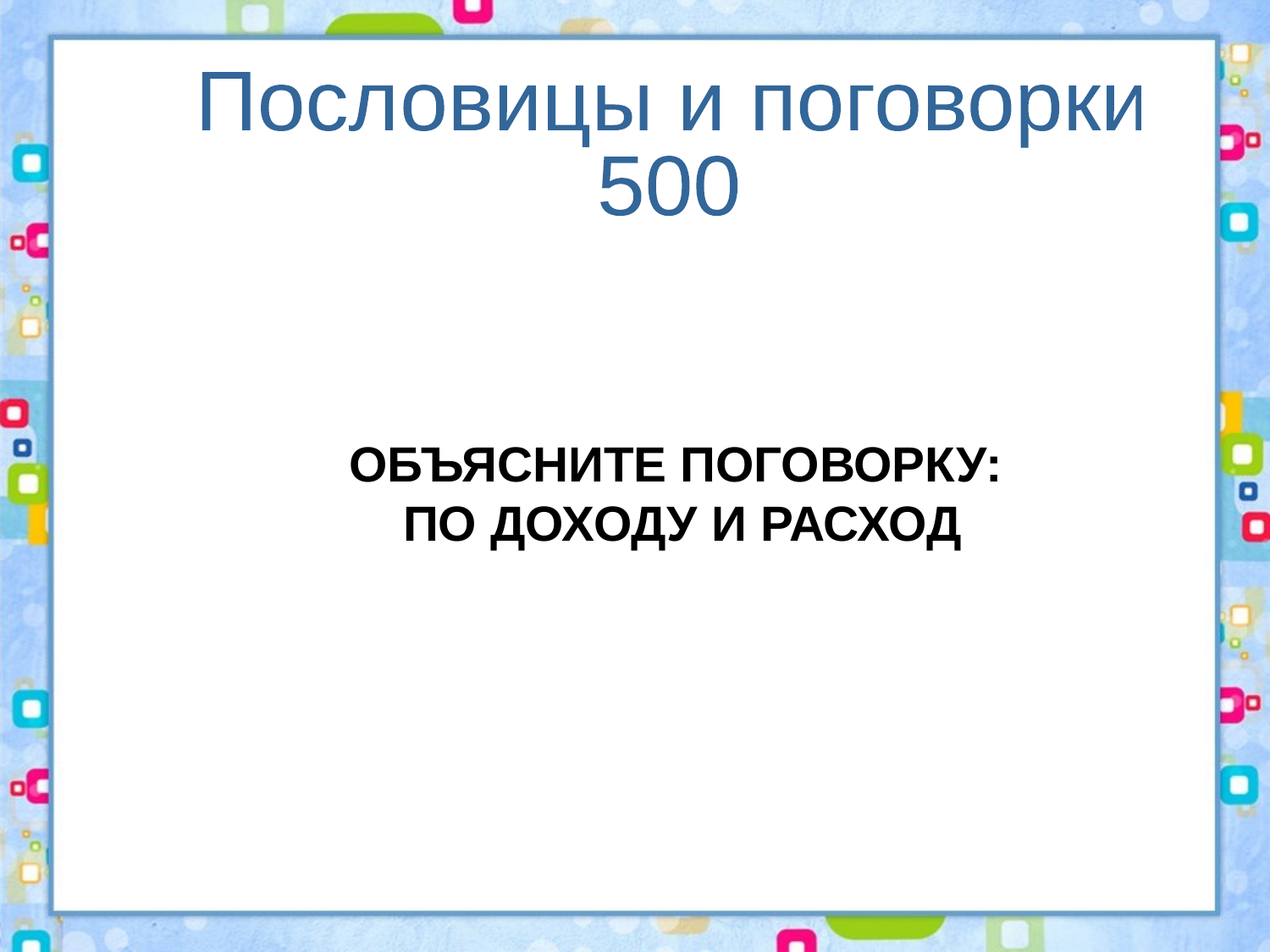

Пословицы и поговорки
500
ОБЪЯСНИТЕ ПОГОВОРКУ:
ПО ДОХОДУ И РАСХОД